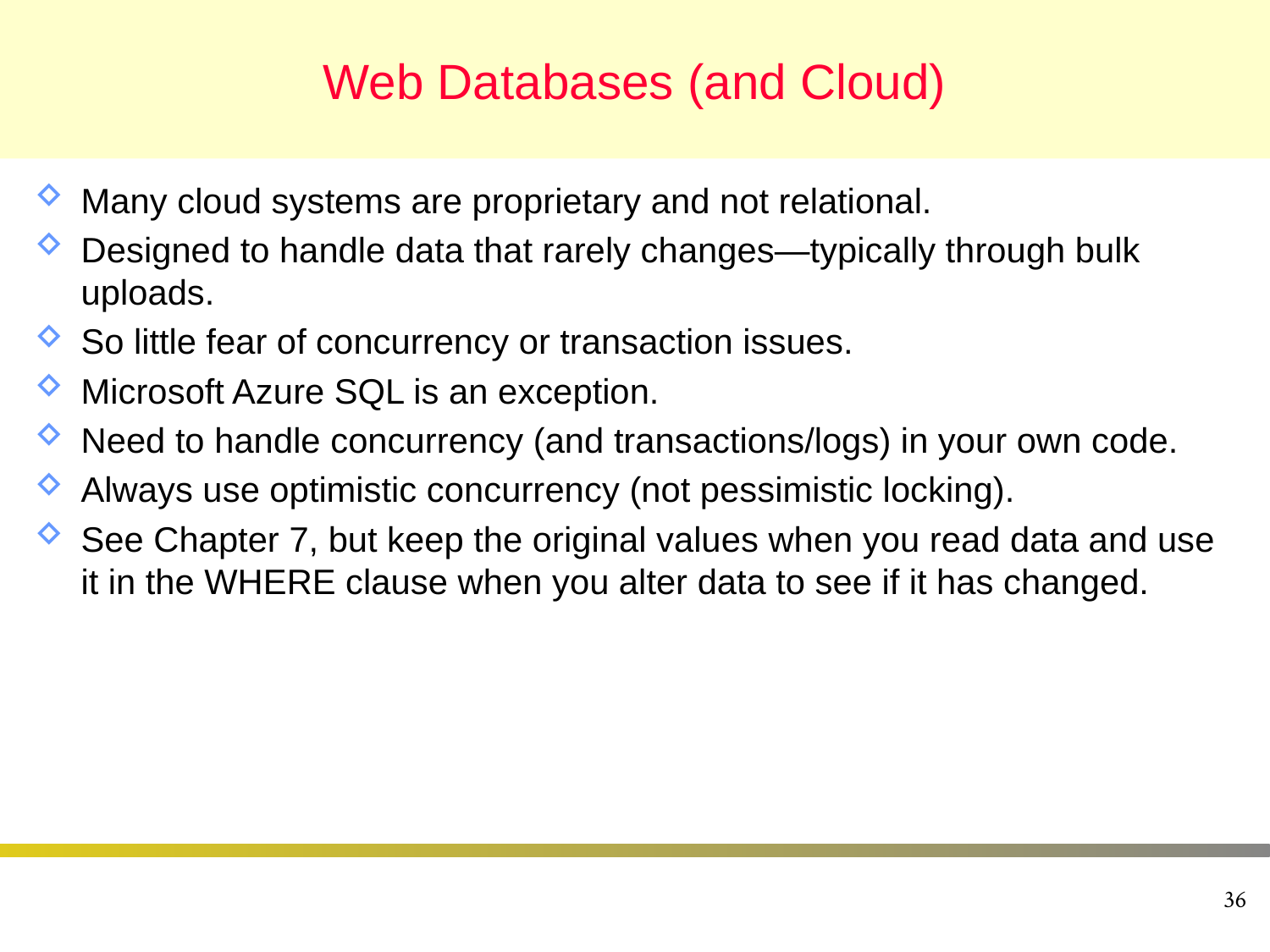

# Web Databases (and Cloud)
Many cloud systems are proprietary and not relational.
Designed to handle data that rarely changes—typically through bulk uploads.
So little fear of concurrency or transaction issues.
Microsoft Azure SQL is an exception.
Need to handle concurrency (and transactions/logs) in your own code.
Always use optimistic concurrency (not pessimistic locking).
See Chapter 7, but keep the original values when you read data and use it in the WHERE clause when you alter data to see if it has changed.
36